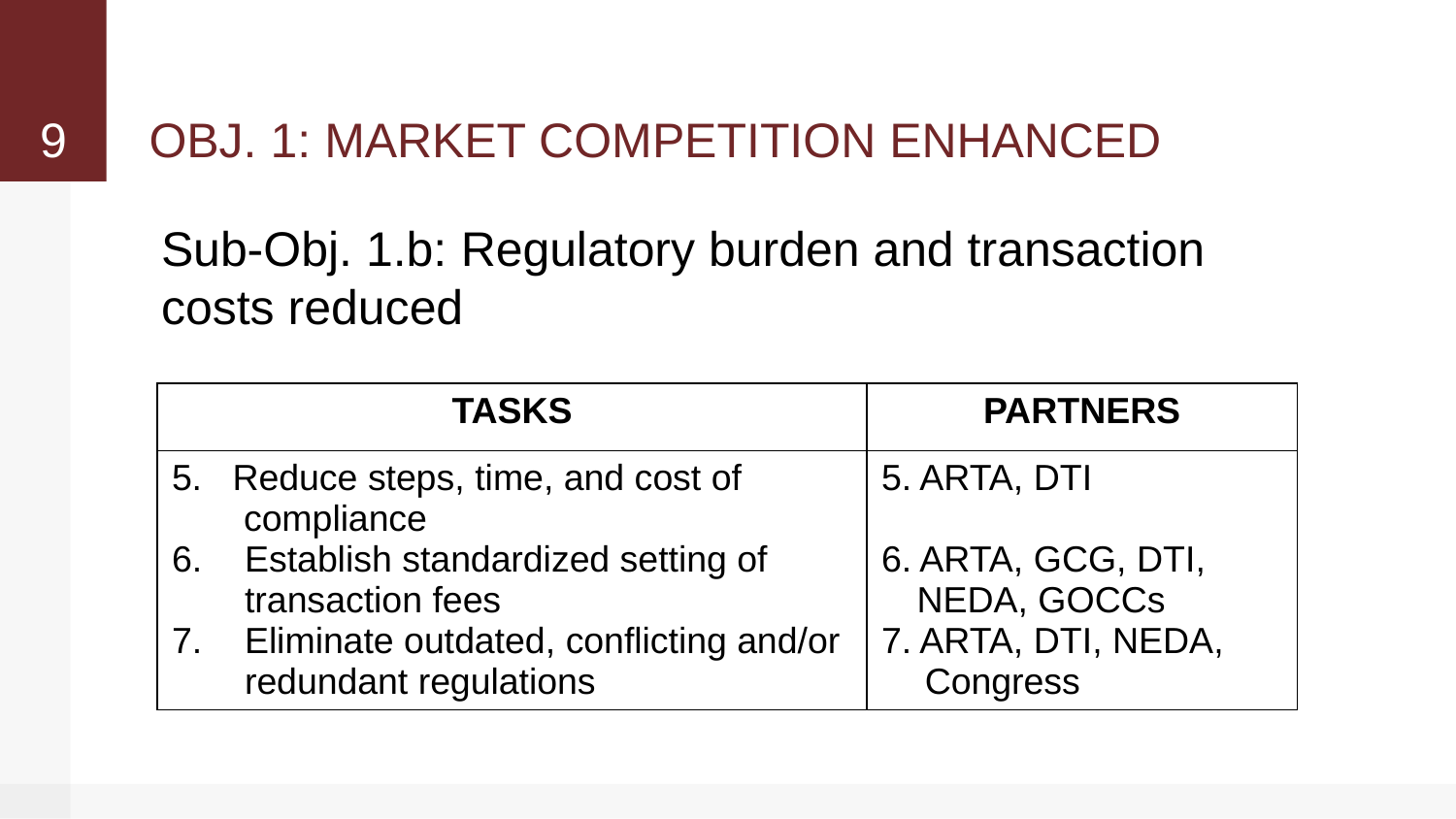

9
# OBJ. 1: MARKET COMPETITION ENHANCED
Sub-Obj. 1.b: Regulatory burden and transaction costs reduced
| TASKS | PARTNERS |
| --- | --- |
| 5. Reduce steps, time, and cost of compliance Establish standardized setting of transaction fees Eliminate outdated, conflicting and/or redundant regulations | 5. ARTA, DTI 6. ARTA, GCG, DTI, NEDA, GOCCs 7. ARTA, DTI, NEDA, Congress |